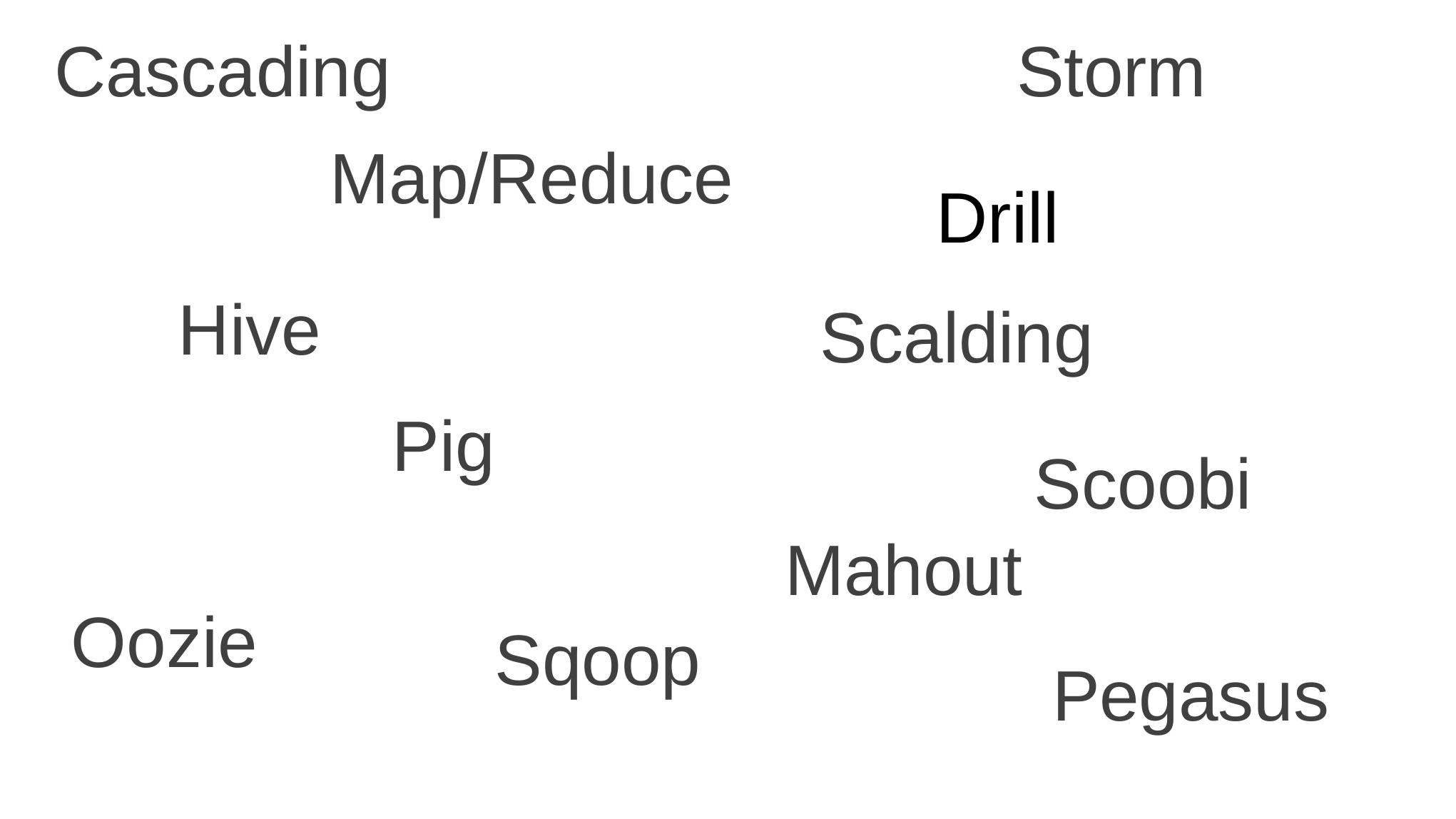

Cascading
Storm
Map/Reduce
# Drill
Hive
Scalding
Pig
Scoobi
Mahout
Oozie
Sqoop
Pegasus